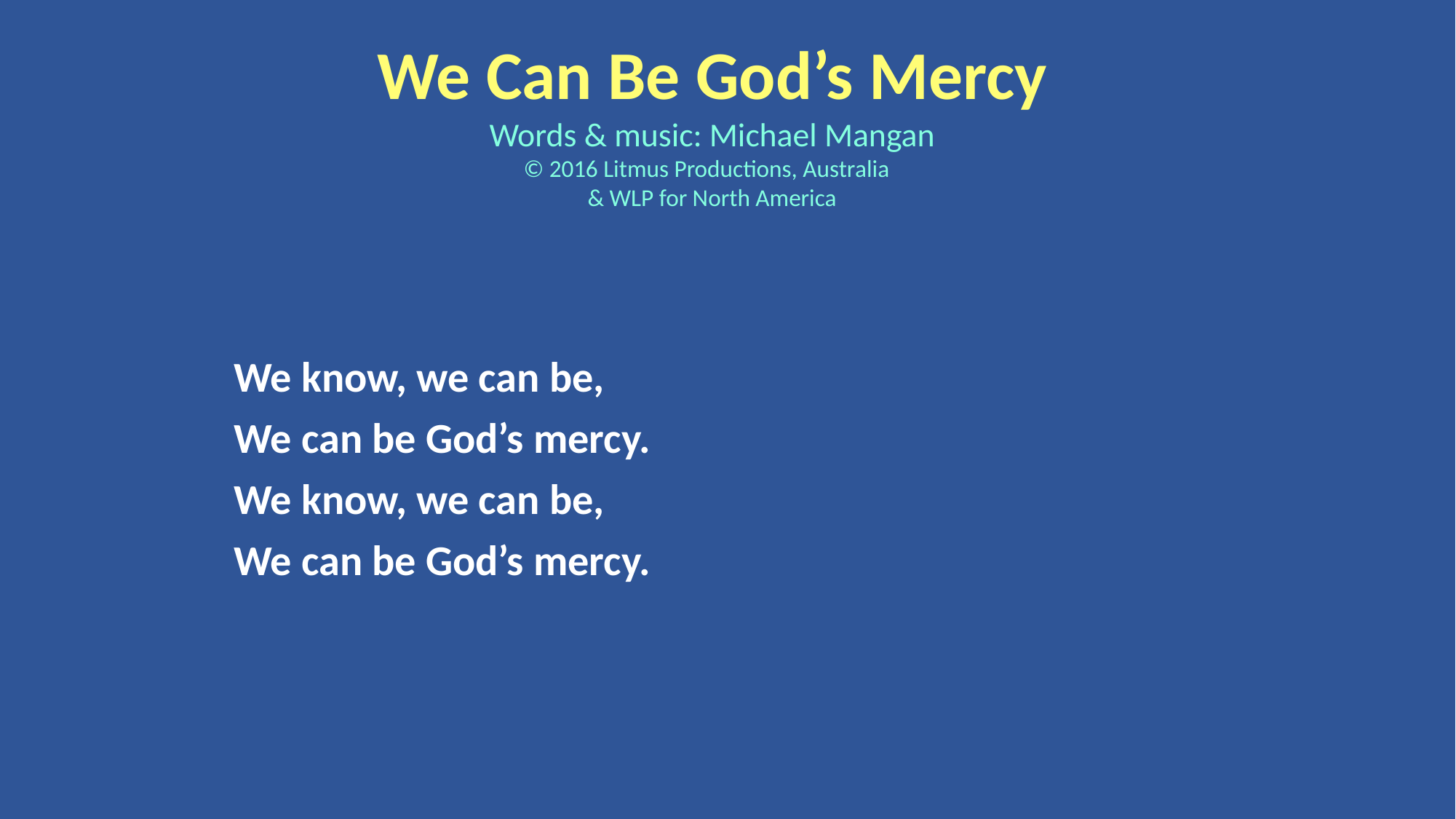

We Can Be God’s Mercy
Words & music: Michael Mangan
© 2016 Litmus Productions, Australia
& WLP for North America
We know, we can be,
We can be God’s mercy.
We know, we can be,
We can be God’s mercy.